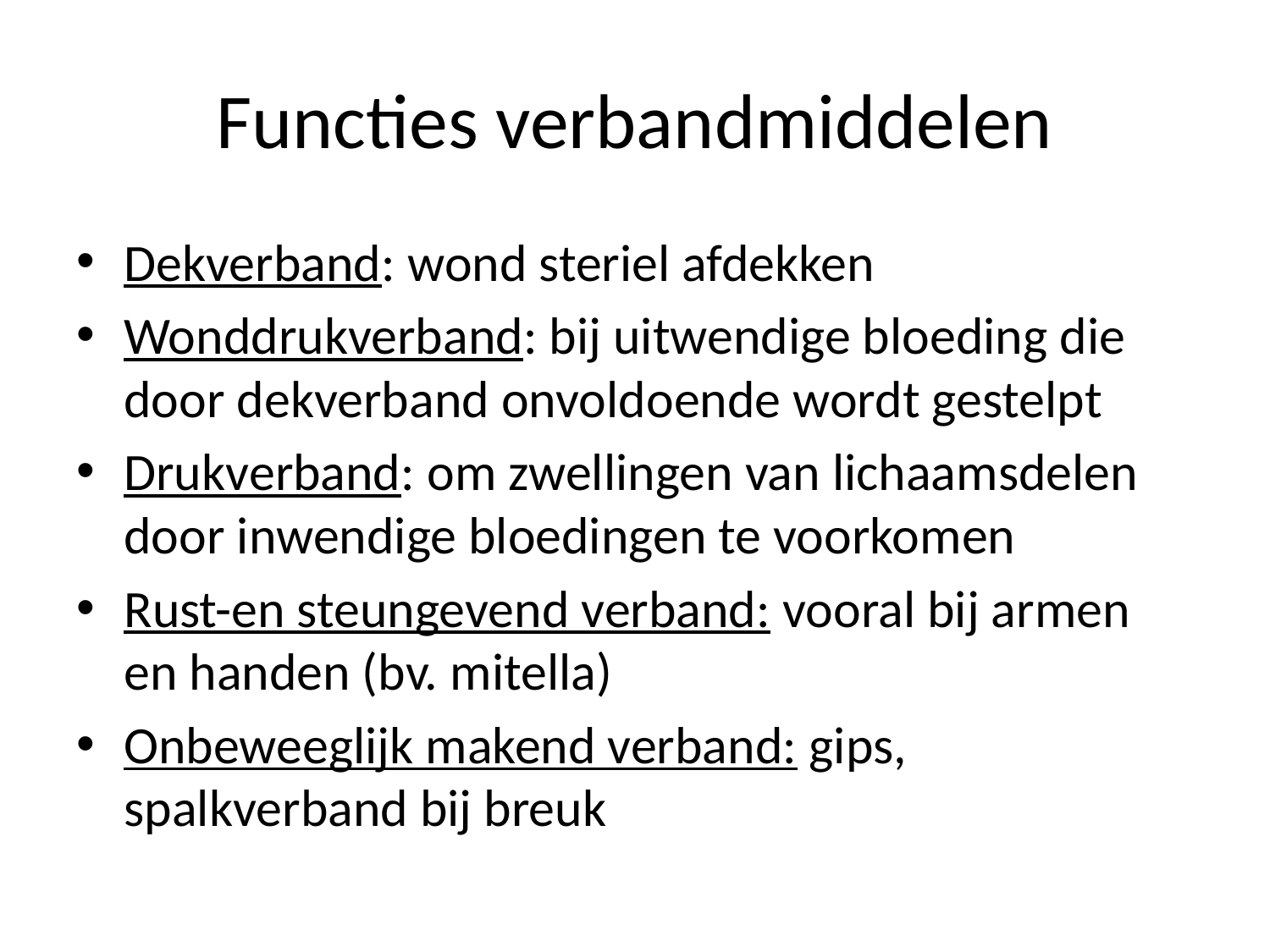

# Functies verbandmiddelen
Dekverband: wond steriel afdekken
Wonddrukverband: bij uitwendige bloeding die door dekverband onvoldoende wordt gestelpt
Drukverband: om zwellingen van lichaamsdelen door inwendige bloedingen te voorkomen
Rust-en steungevend verband: vooral bij armen en handen (bv. mitella)
Onbeweeglijk makend verband: gips, spalkverband bij breuk